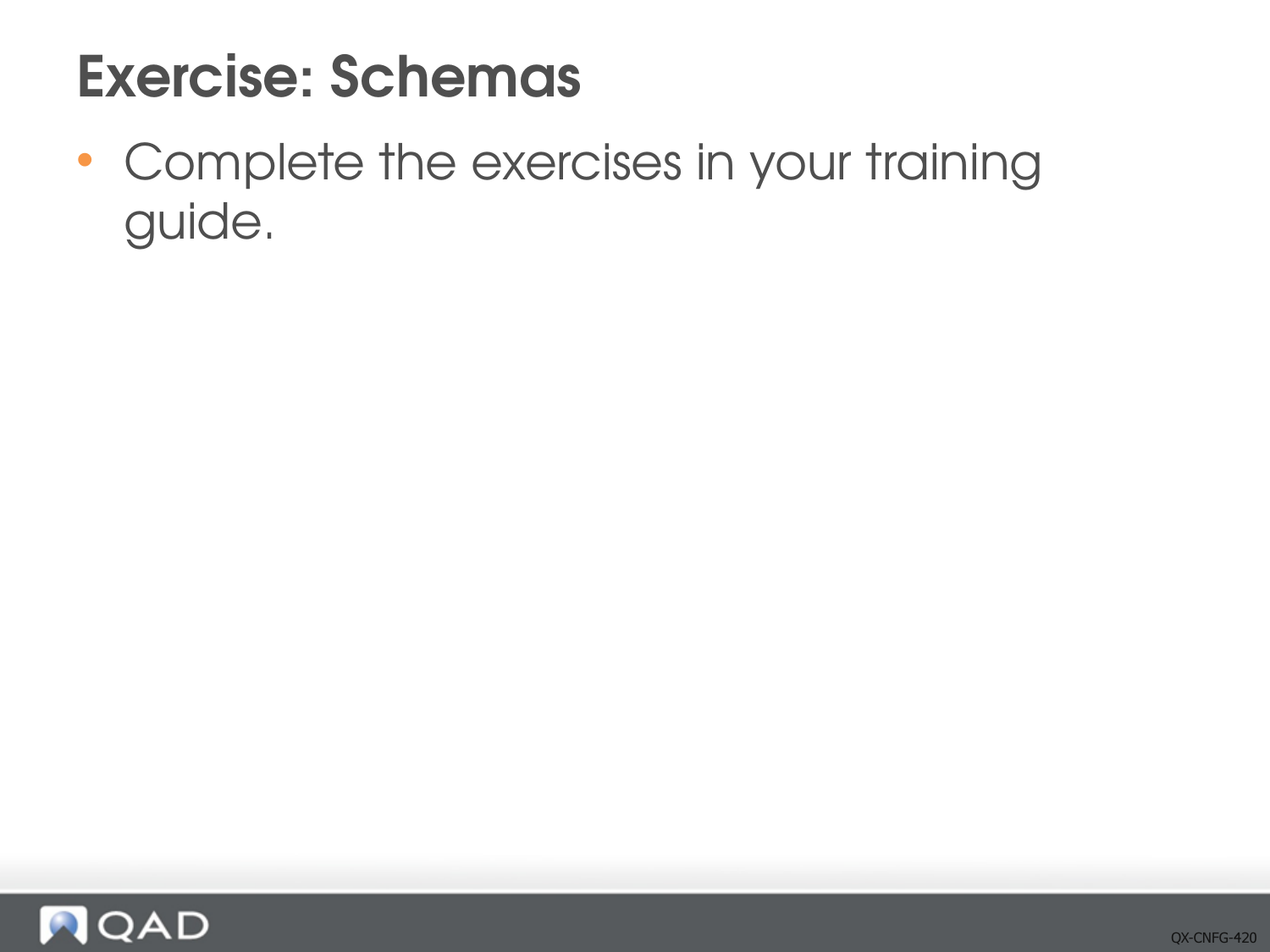

# Exercise: Schemas
Complete the exercises in your training guide.
QX-CNFG-420